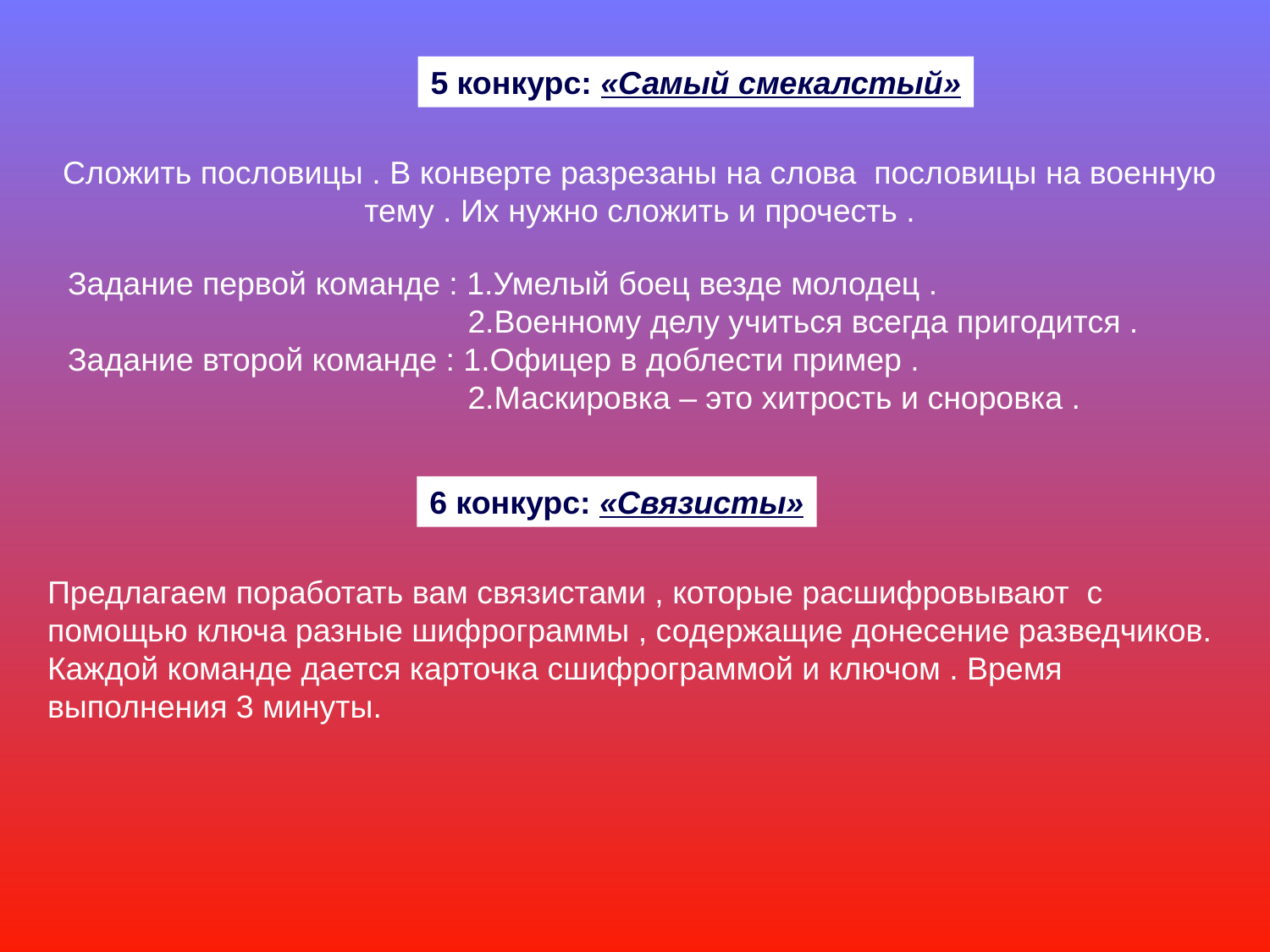

5 конкурс: «Самый смекалстый»
Сложить пословицы . В конверте разрезаны на слова  пословицы на военную тему . Их нужно сложить и прочесть .
Задание первой команде : 1.Умелый боец везде молодец .
                                             2.Военному делу учиться всегда пригодится .
Задание второй команде : 1.Офицер в доблести пример .
                                             2.Маскировка – это хитрость и сноровка .

6 конкурс: «Связисты»
Предлагаем поработать вам связистами , которые расшифровывают  с помощью ключа разные шифрограммы , содержащие донесение разведчиков. Каждой команде дается карточка сшифрограммой и ключом . Время выполнения 3 минуты.